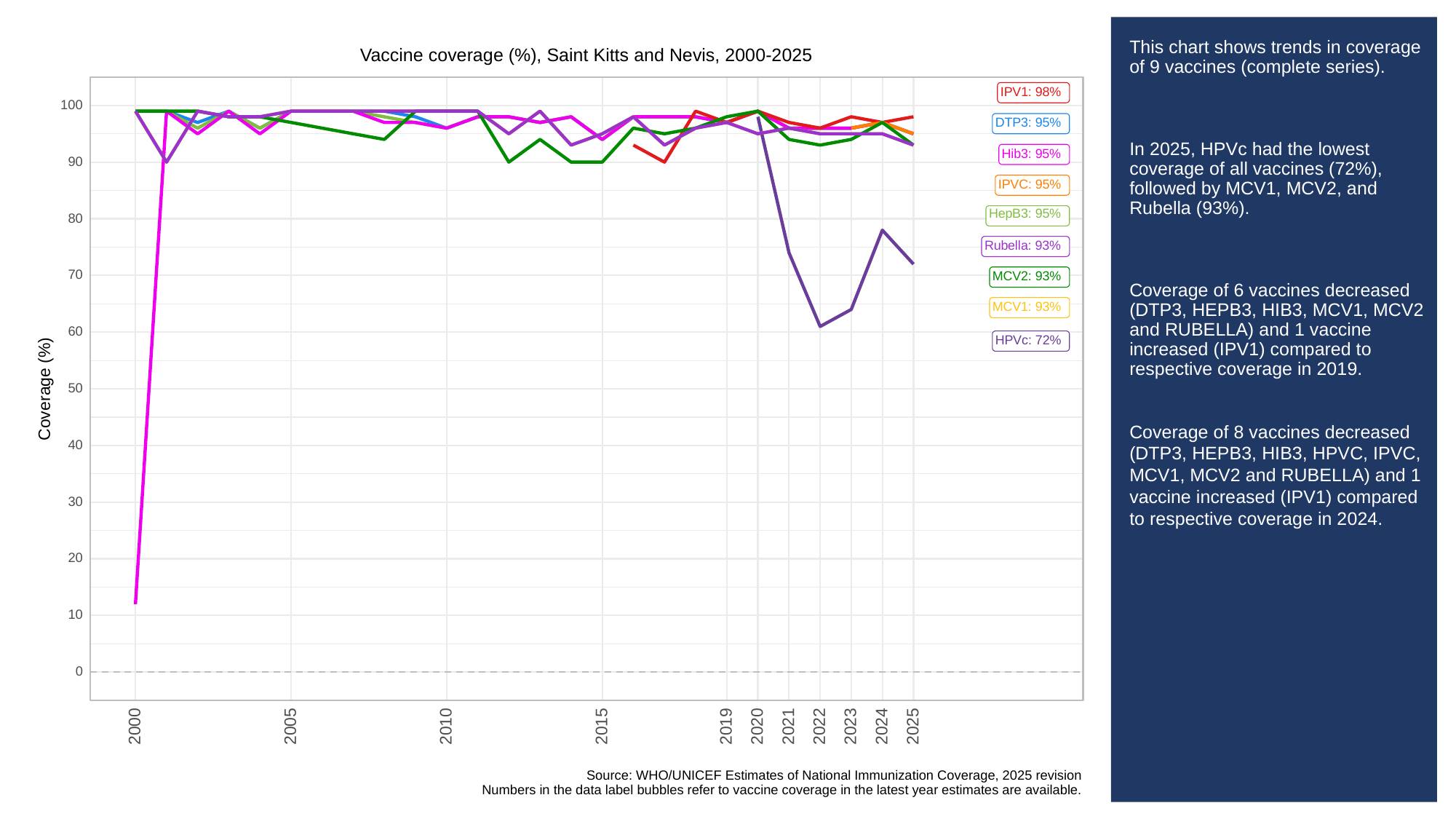

# This chart shows trends in coverage of 9 vaccines (complete series).

In 2025, HPVc had the lowest coverage of all vaccines (72%), followed by MCV1, MCV2, and Rubella (93%).

Coverage of 6 vaccines decreased (DTP3, HEPB3, HIB3, MCV1, MCV2 and RUBELLA) and 1 vaccine increased (IPV1) compared to respective coverage in 2019.

Coverage of 8 vaccines decreased (DTP3, HEPB3, HIB3, HPVC, IPVC, MCV1, MCV2 and RUBELLA) and 1 vaccine increased (IPV1) compared to respective coverage in 2024.

Vaccine coverage (%), Saint Kitts and Nevis, 2000-2025

IPV1: 98%

100

DTP3: 95%

Hib3: 95%
90

IPVC: 95%

HepB3: 95%
80

Rubella: 93%

70
MCV2: 93%

MCV1: 93%

60

HPVc: 72%

Coverage (%)
50

40

30

20

10

0

2023
2000
2005
2010
2015
2019
2020
2021
2022
2024
2025
Source: WHO/UNICEF Estimates of National Immunization Coverage, 2025 revision
Numbers in the data label bubbles refer to vaccine coverage in the latest year estimates are available.